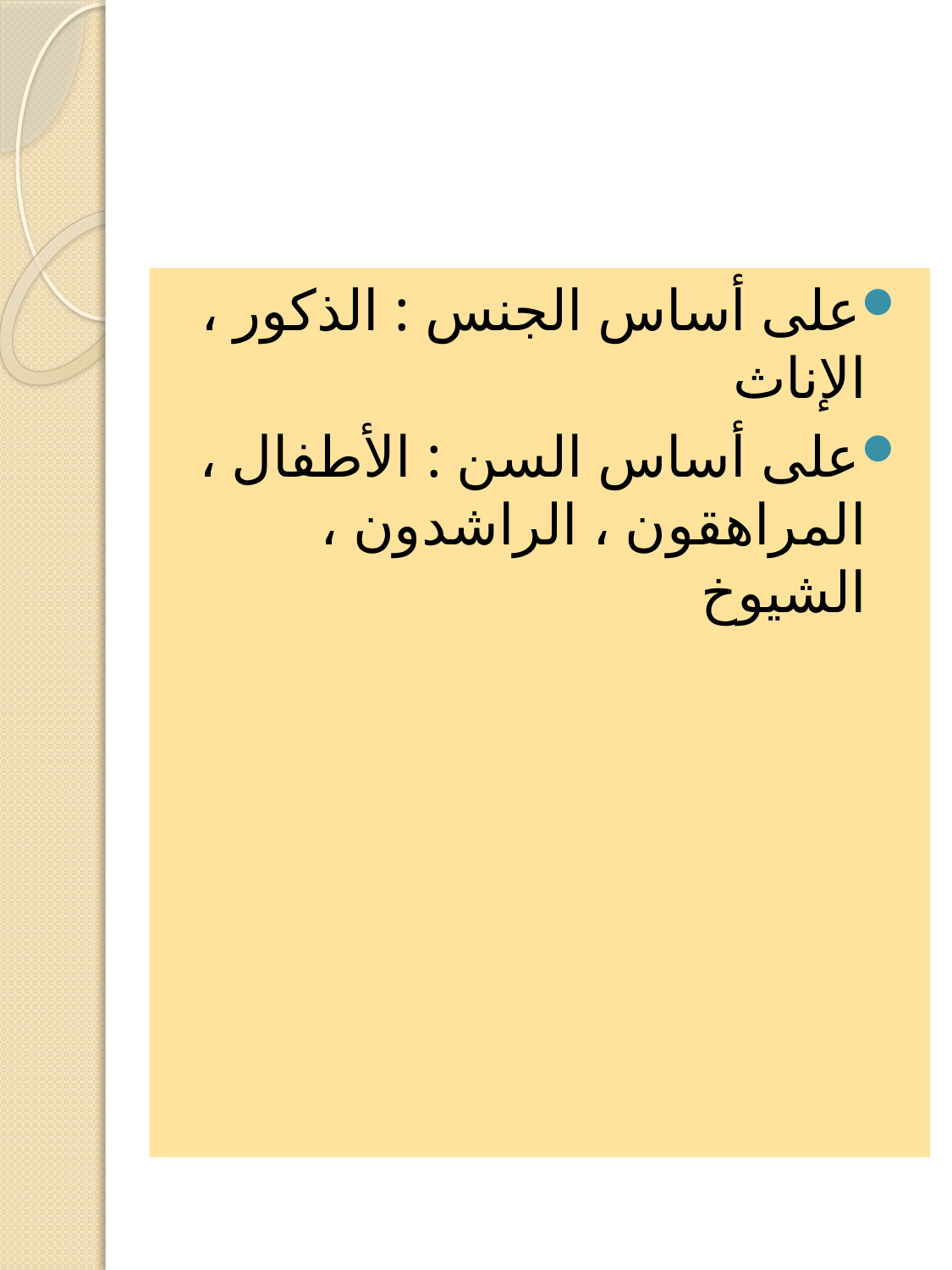

#
على أساس الجنس : الذكور ، الإناث
على أساس السن : الأطفال ، المراهقون ، الراشدون ، الشيوخ